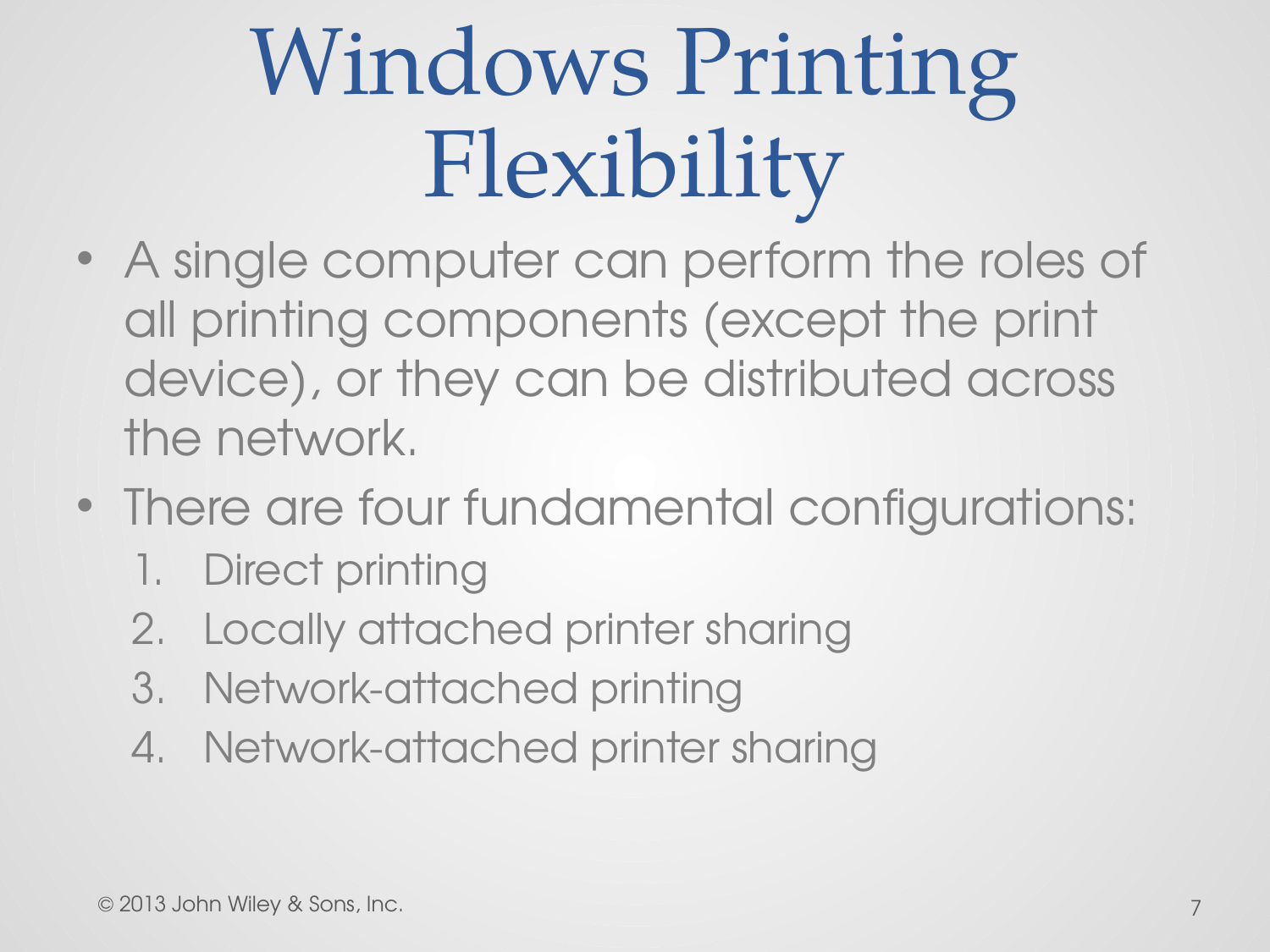

# Windows Printing Flexibility
A single computer can perform the roles of all printing components (except the print device), or they can be distributed across the network.
There are four fundamental configurations:
Direct printing
Locally attached printer sharing
Network-attached printing
Network-attached printer sharing
© 2013 John Wiley & Sons, Inc.
7